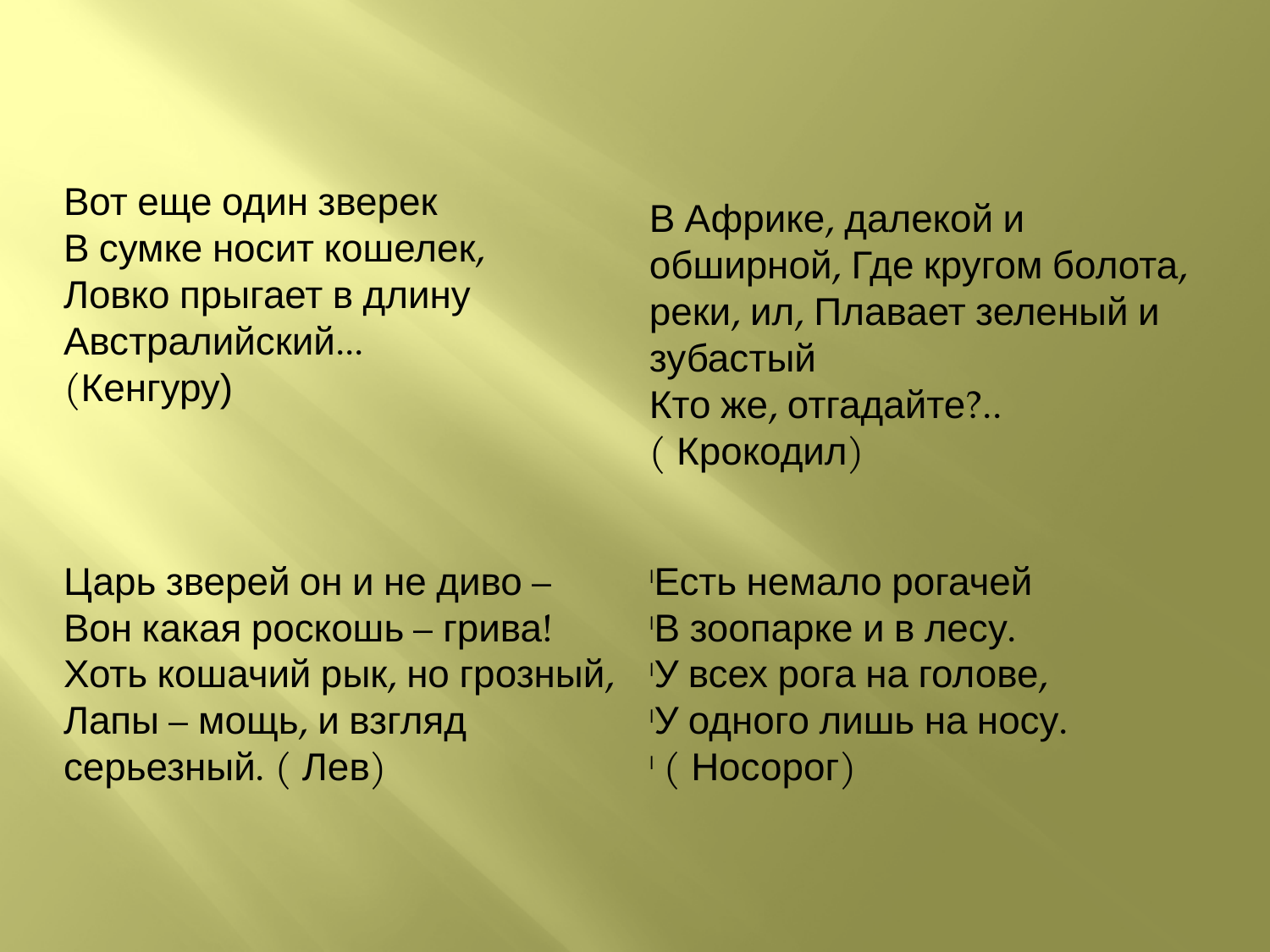

В Африке, далекой и обширной, Где кругом болота, реки, ил, Плавает зеленый и зубастый
Кто же, отгадайте?.. ( Крокодил)

Вот еще один зверек
В сумке носит кошелек,
Ловко прыгает в длину
Австралийский...
(Кенгуру)

Царь зверей он и не диво –
Вон какая роскошь – грива!
Хоть кошачий рык, но грозный,
Лапы – мощь, и взгляд серьезный. ( Лев)

Есть немало рогачей
В зоопарке и в лесу.
У всех рога на голове,
У одного лишь на носу.
 ( Носорог)